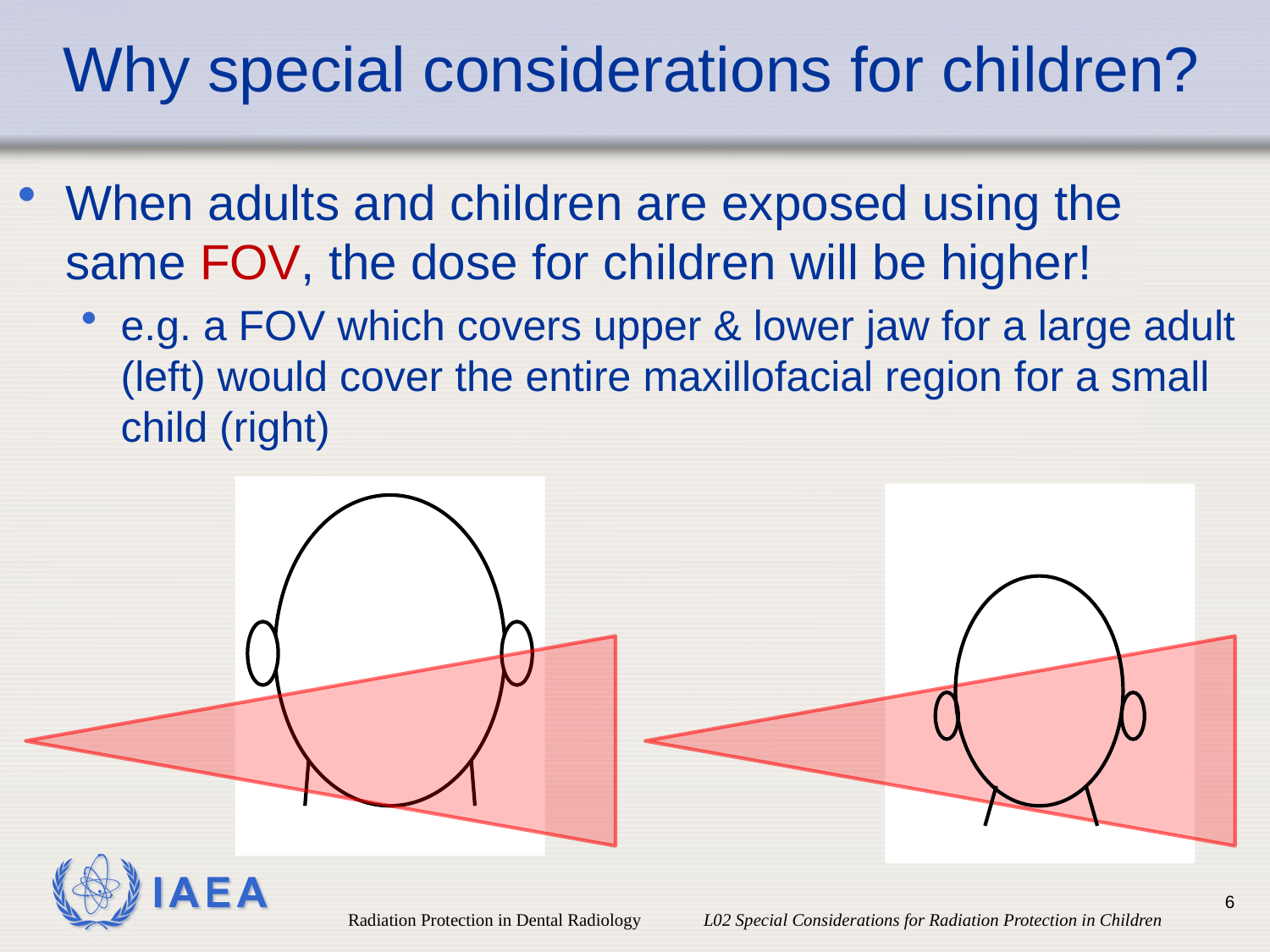

# Why special considerations for children?

When adults and children are exposed using the same FOV, the dose for children will be higher!
e.g. a FOV which covers upper & lower jaw for a large adult (left) would cover the entire maxillofacial region for a small child (right)

6
Radiation Protection in Dental Radiology              L02 Special Considerations for Radiation Protection in Children